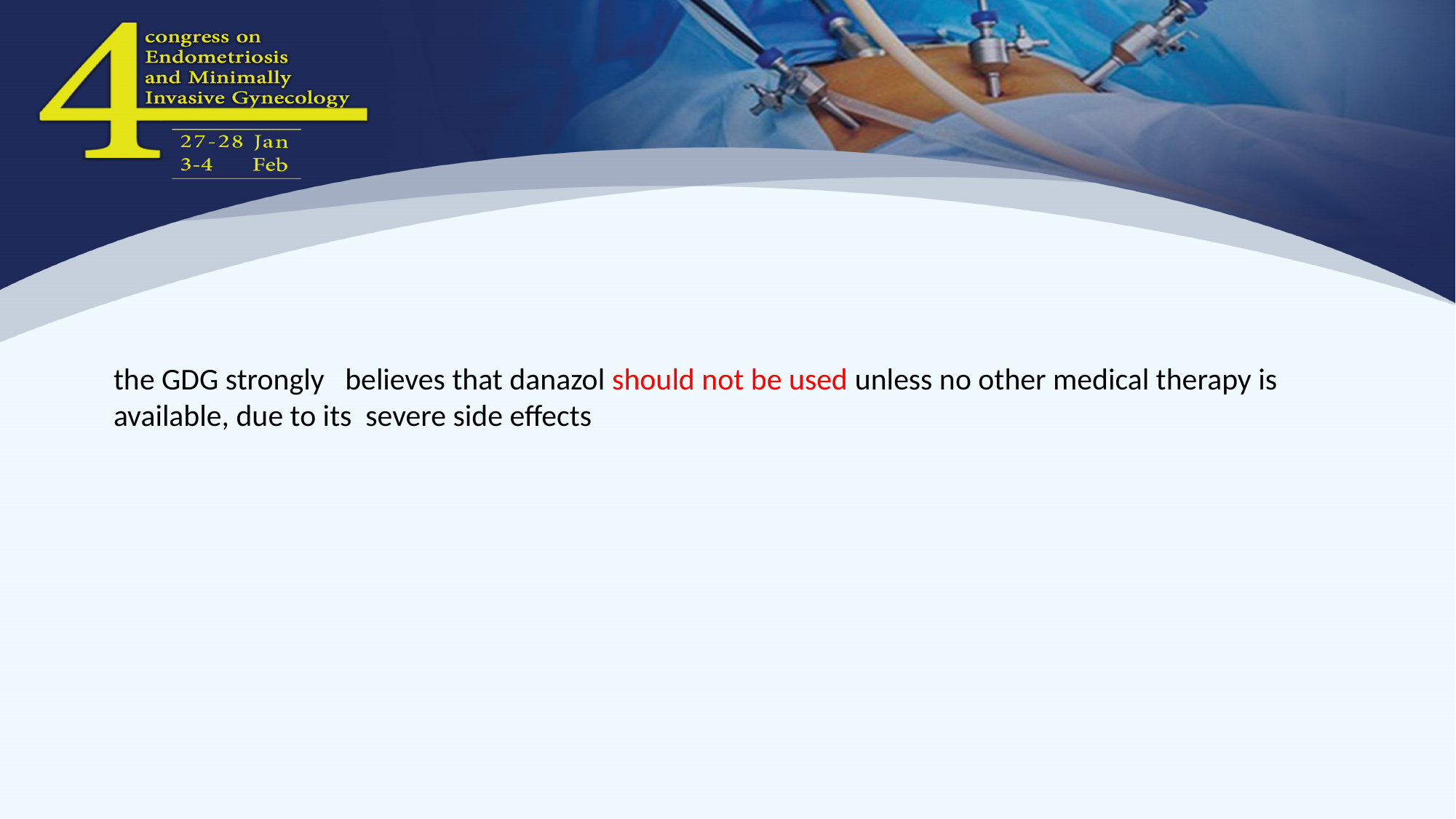

the GDG strongly   believes that danazol should not be used unless no other medical therapy is available, due to its  severe side effects